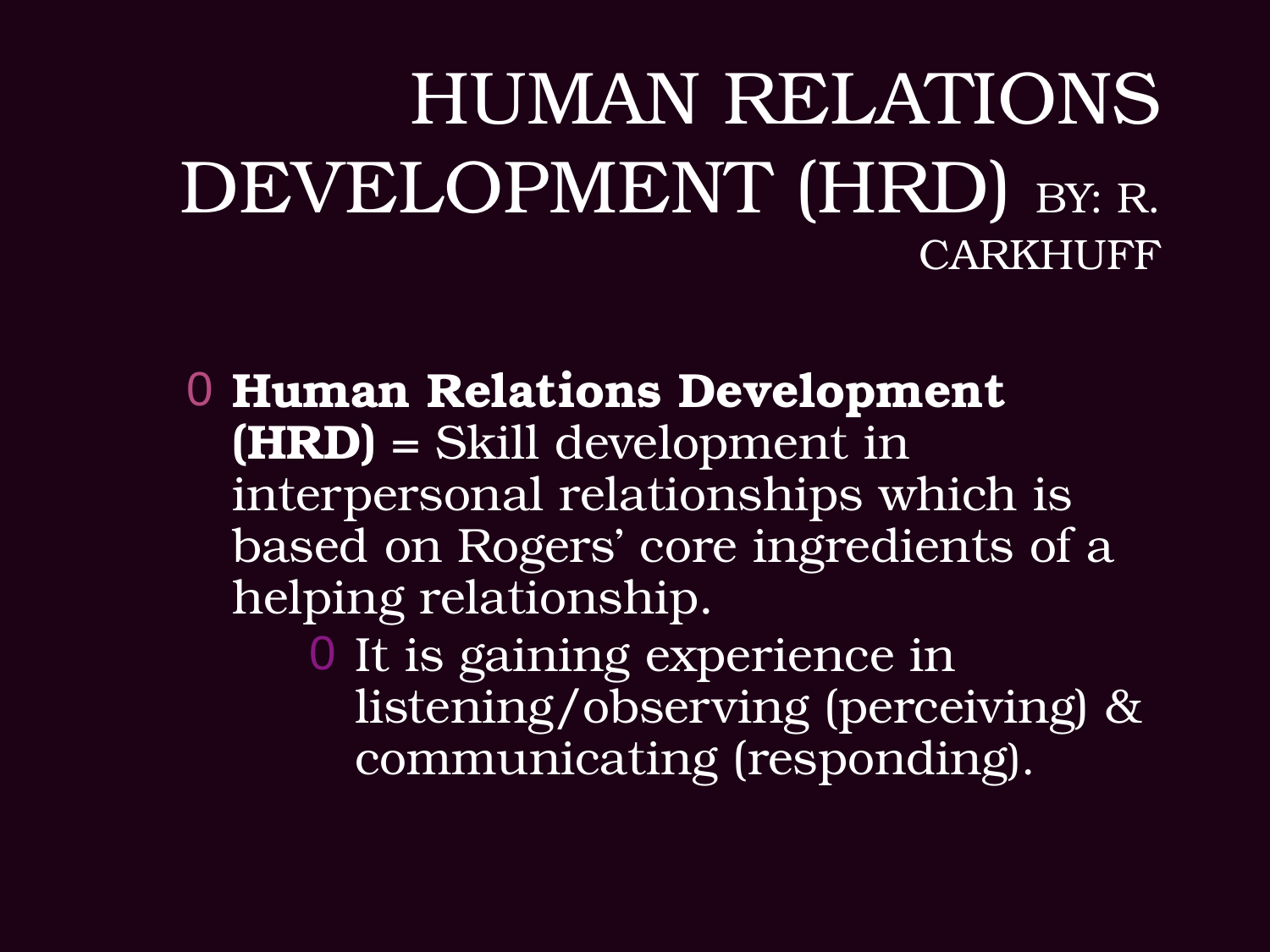

# Human Relations Development (HRD) By: R. Carkhuff
Human Relations Development (HRD) = Skill development in interpersonal relationships which is based on Rogers’ core ingredients of a helping relationship.
It is gaining experience in listening/observing (perceiving) & communicating (responding).